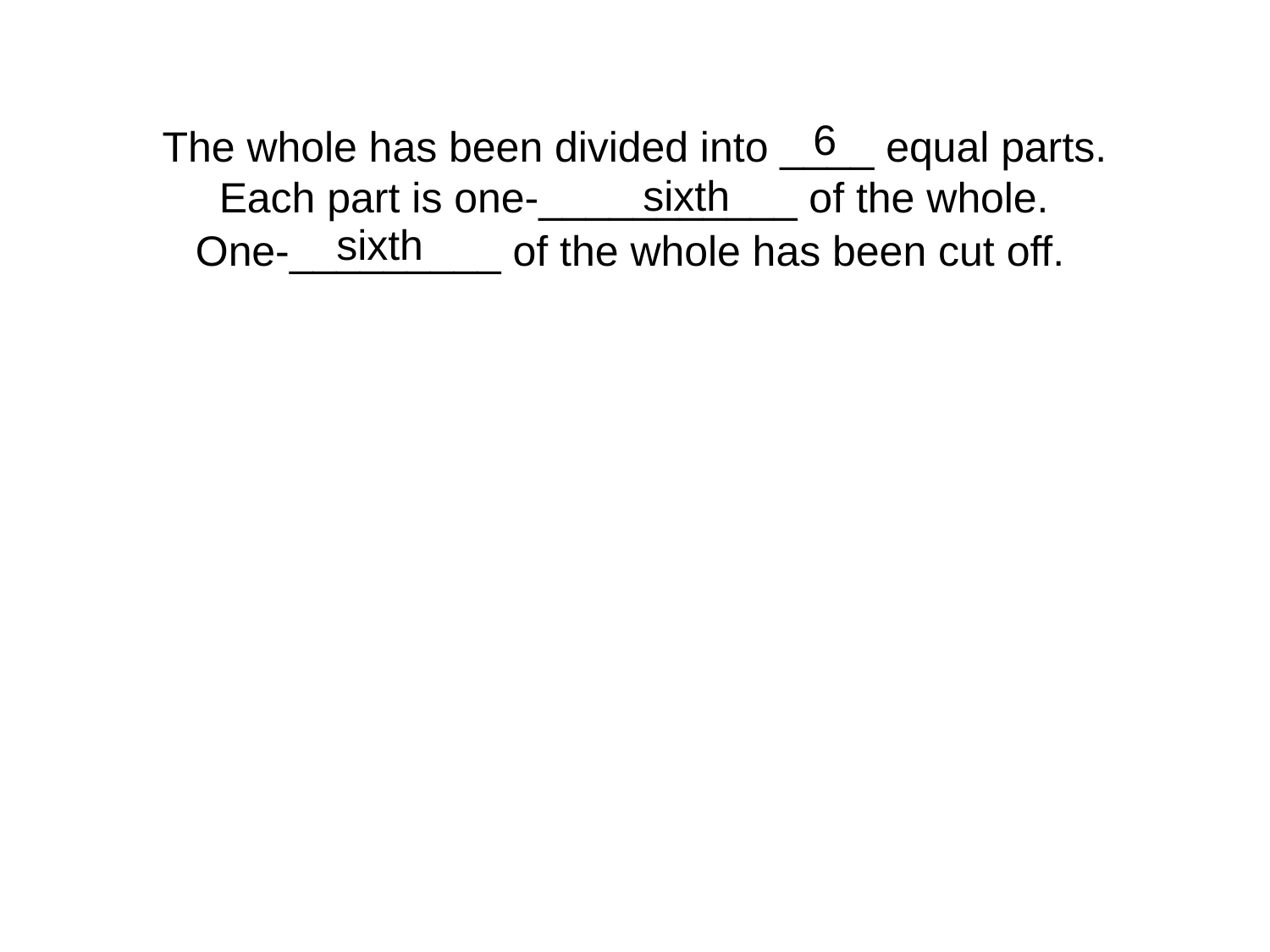

#
6
The whole has been divided into ____ equal parts.
sixth
Each part is one-___________ of the whole.
sixth
One-_________ of the whole has been cut off.